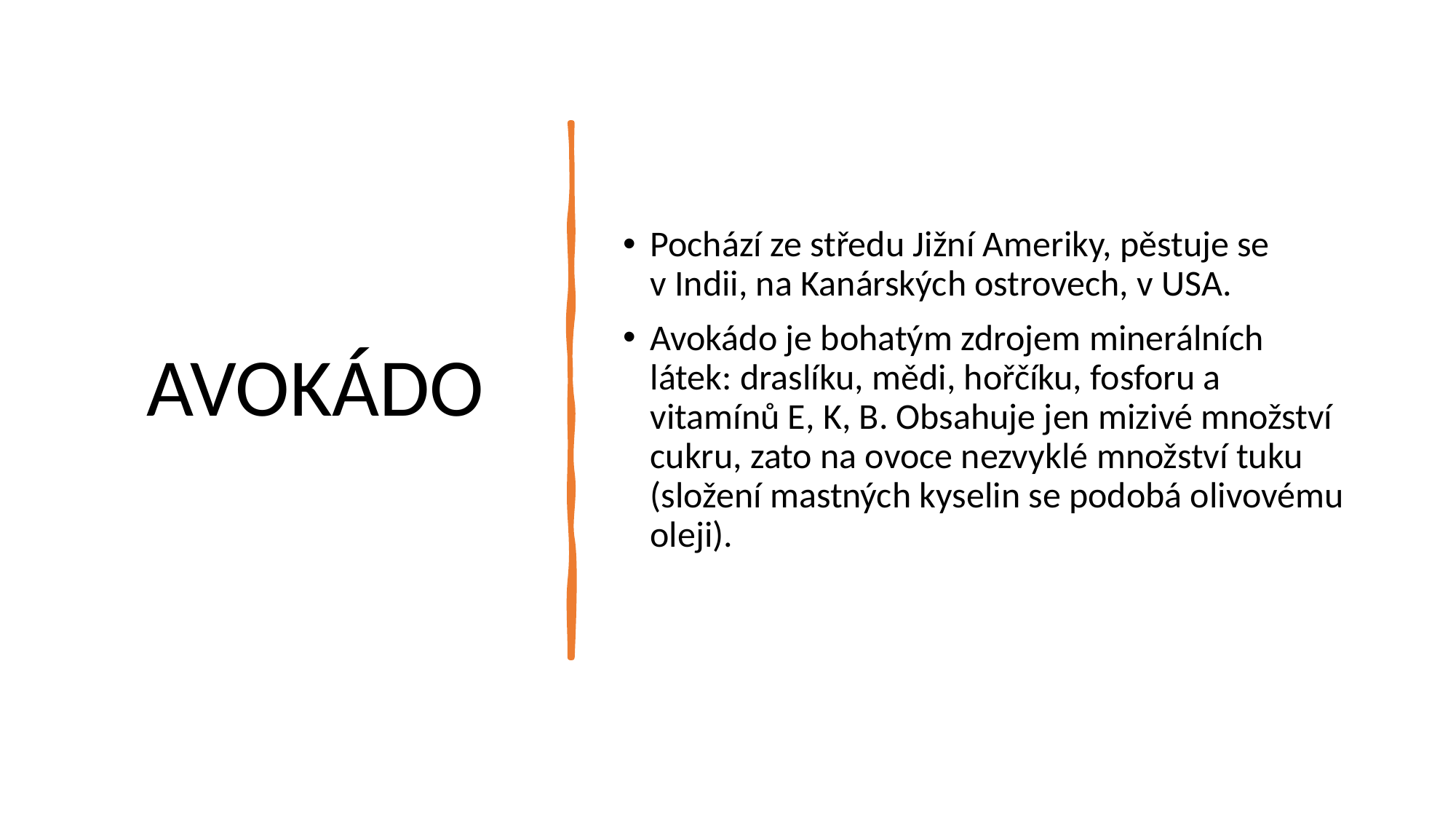

# AVOKÁDO
Pochází ze středu Jižní Ameriky, pěstuje se v Indii, na Kanárských ostrovech, v USA.
Avokádo je bohatým zdrojem minerálních látek: draslíku, mědi, hořčíku, fosforu a vitamínů E, K, B. Obsahuje jen mizivé množství cukru, zato na ovoce nezvyklé množství tuku (složení mastných kyselin se podobá olivovému oleji).